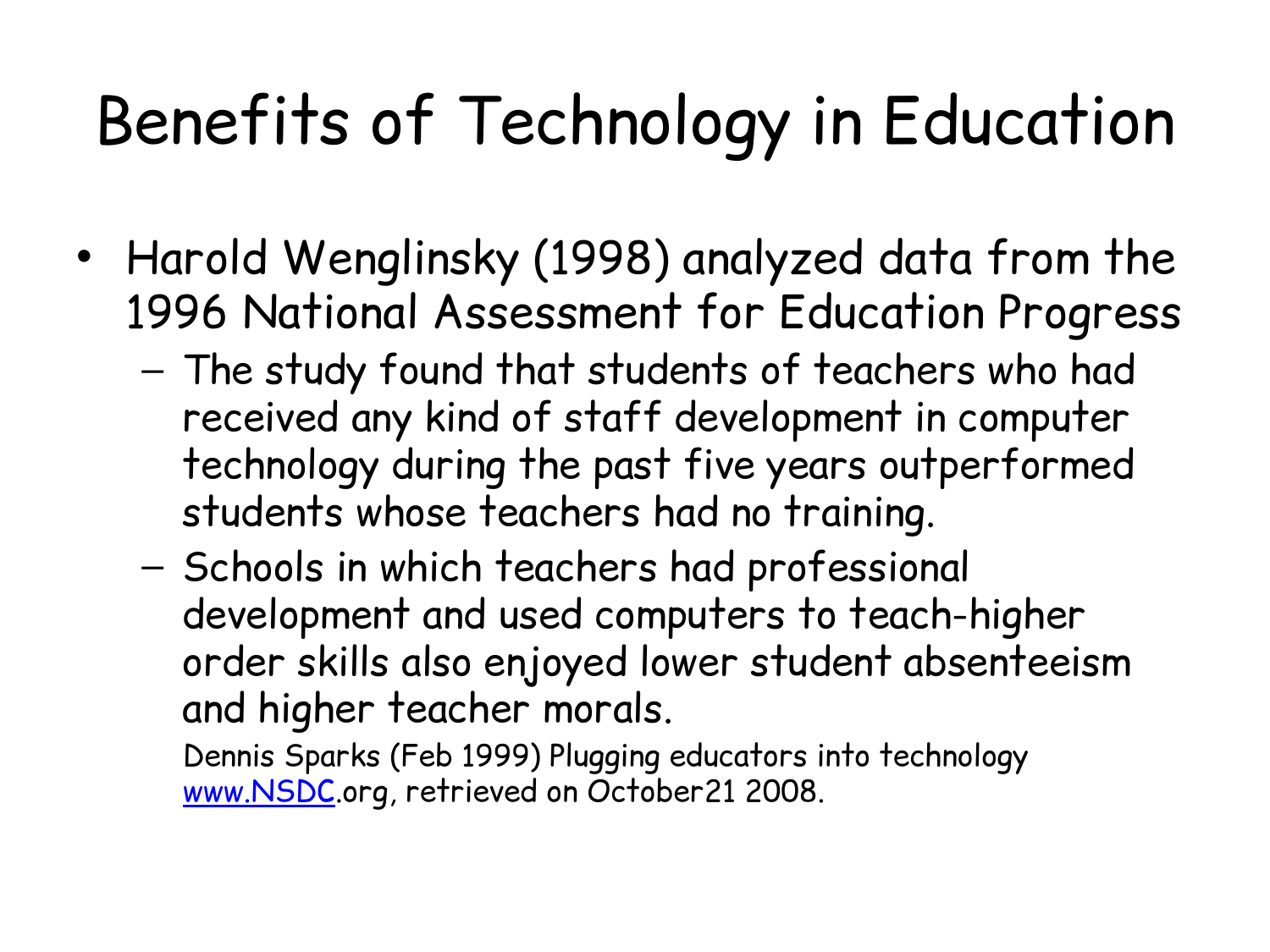

# Benefits of Technology in Education
Harold Wenglinsky (1998) analyzed data from the 1996 National Assessment for Education Progress
The study found that students of teachers who had received any kind of staff development in computer technology during the past five years outperformed students whose teachers had no training.
Schools in which teachers had professional development and used computers to teach-higher order skills also enjoyed lower student absenteeism and higher teacher morals.
			Dennis Sparks (Feb 1999) Plugging educators into technology 				www.NSDC.org, retrieved on October21 2008.